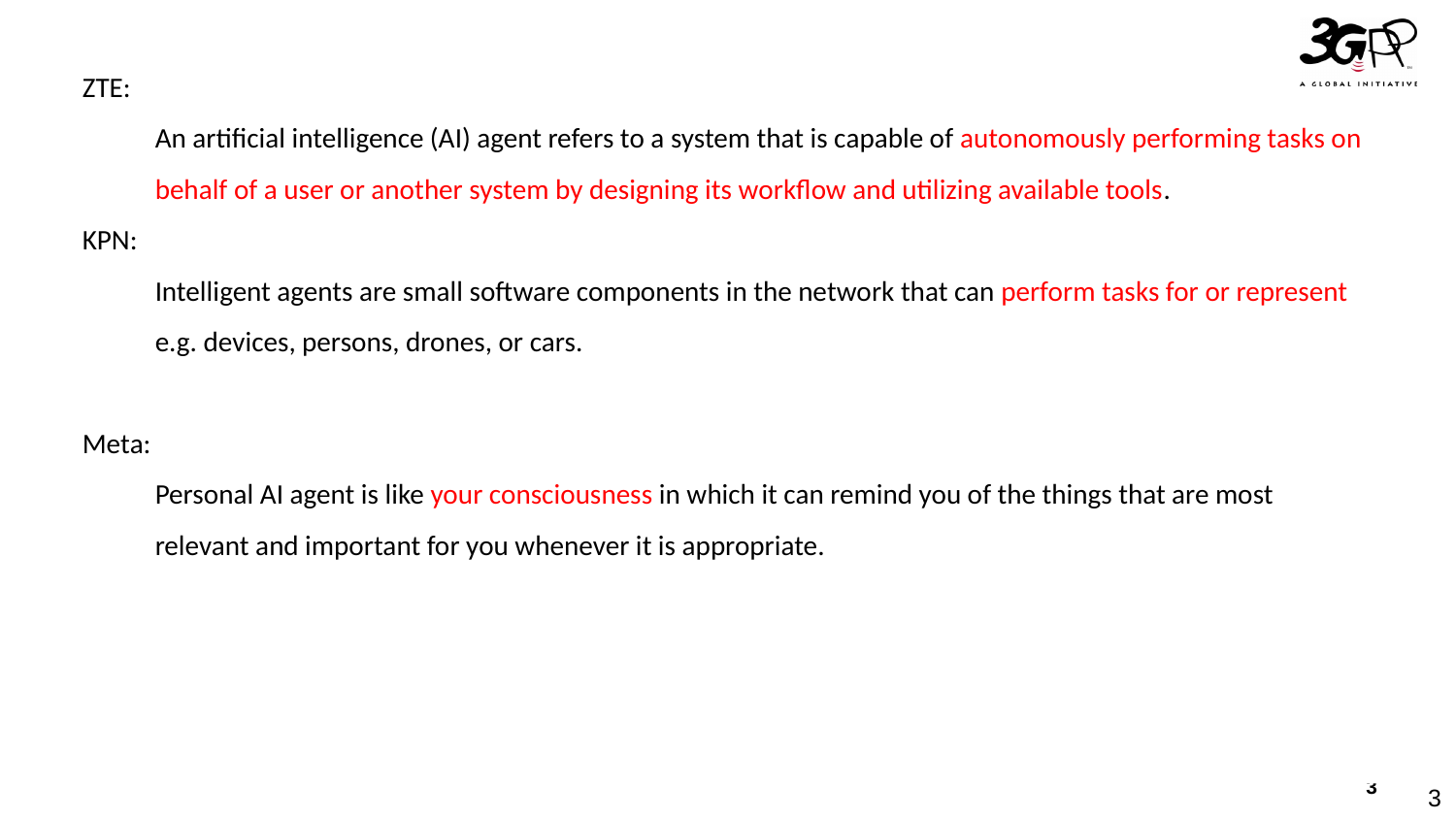

ZTE:
An artificial intelligence (AI) agent refers to a system that is capable of autonomously performing tasks on behalf of a user or another system by designing its workflow and utilizing available tools.
KPN:
Intelligent agents are small software components in the network that can perform tasks for or represent e.g. devices, persons, drones, or cars.

Meta:
Personal AI agent is like your consciousness in which it can remind you of the things that are most relevant and important for you whenever it is appropriate.